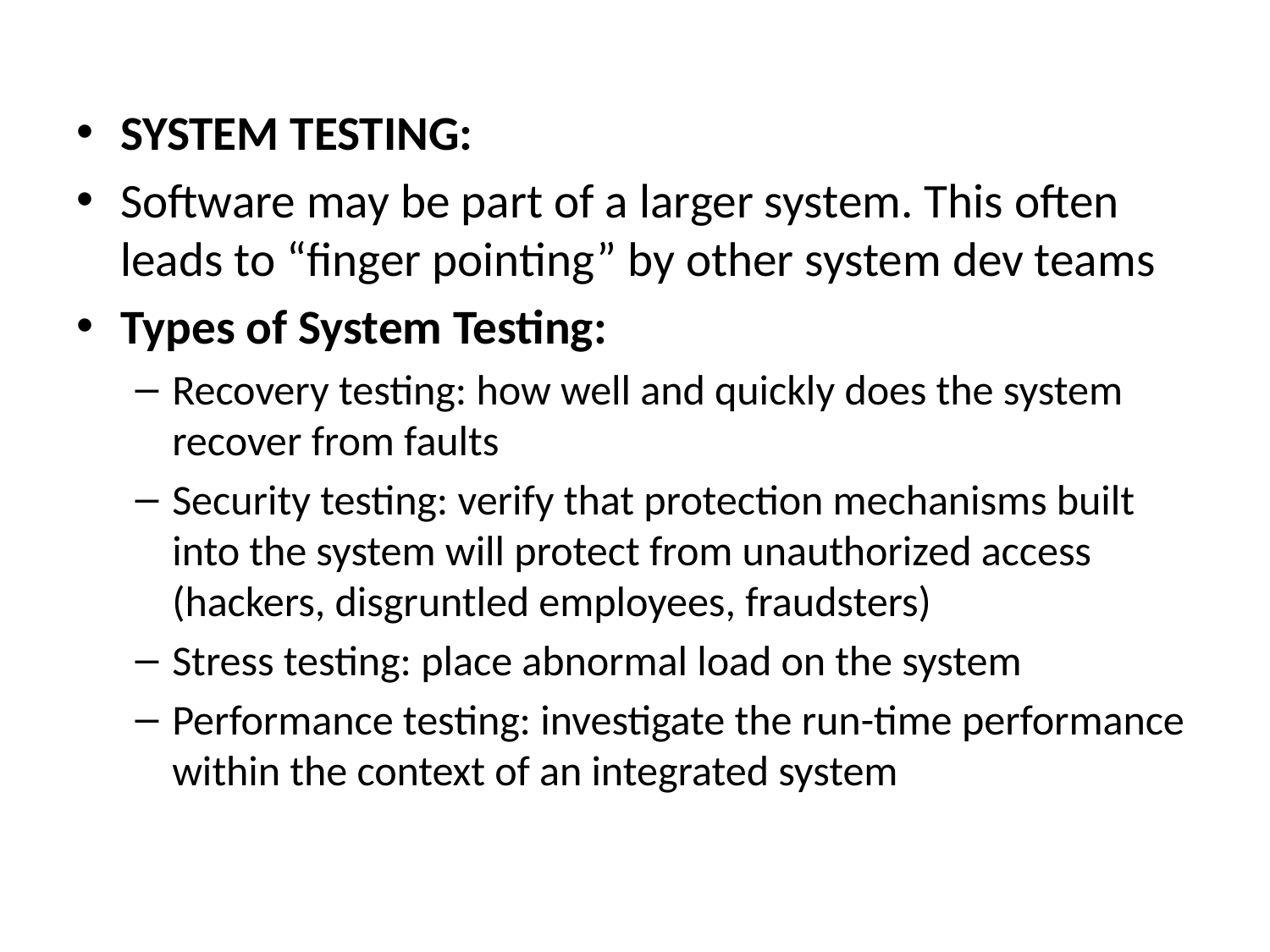

#
SYSTEM TESTING:
Software may be part of a larger system. This often leads to “finger pointing” by other system dev teams
Types of System Testing:
Recovery testing: how well and quickly does the system recover from faults
Security testing: verify that protection mechanisms built into the system will protect from unauthorized access (hackers, disgruntled employees, fraudsters)
Stress testing: place abnormal load on the system
Performance testing: investigate the run-time performance within the context of an integrated system